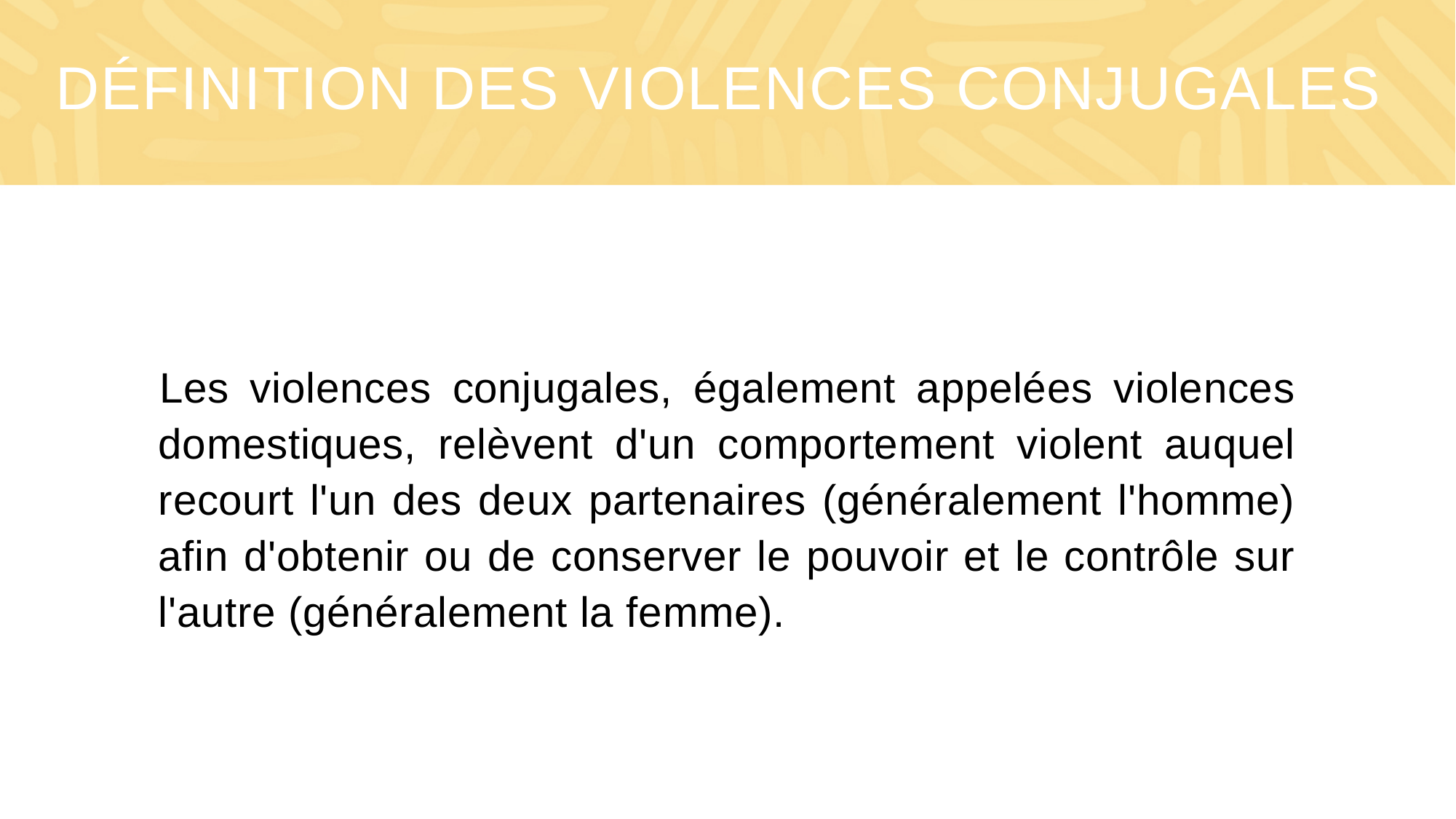

# Définition des violences conjugales
Les violences conjugales, également appelées violences domestiques, relèvent d'un comportement violent auquel recourt l'un des deux partenaires (généralement l'homme) afin d'obtenir ou de conserver le pouvoir et le contrôle sur l'autre (généralement la femme).